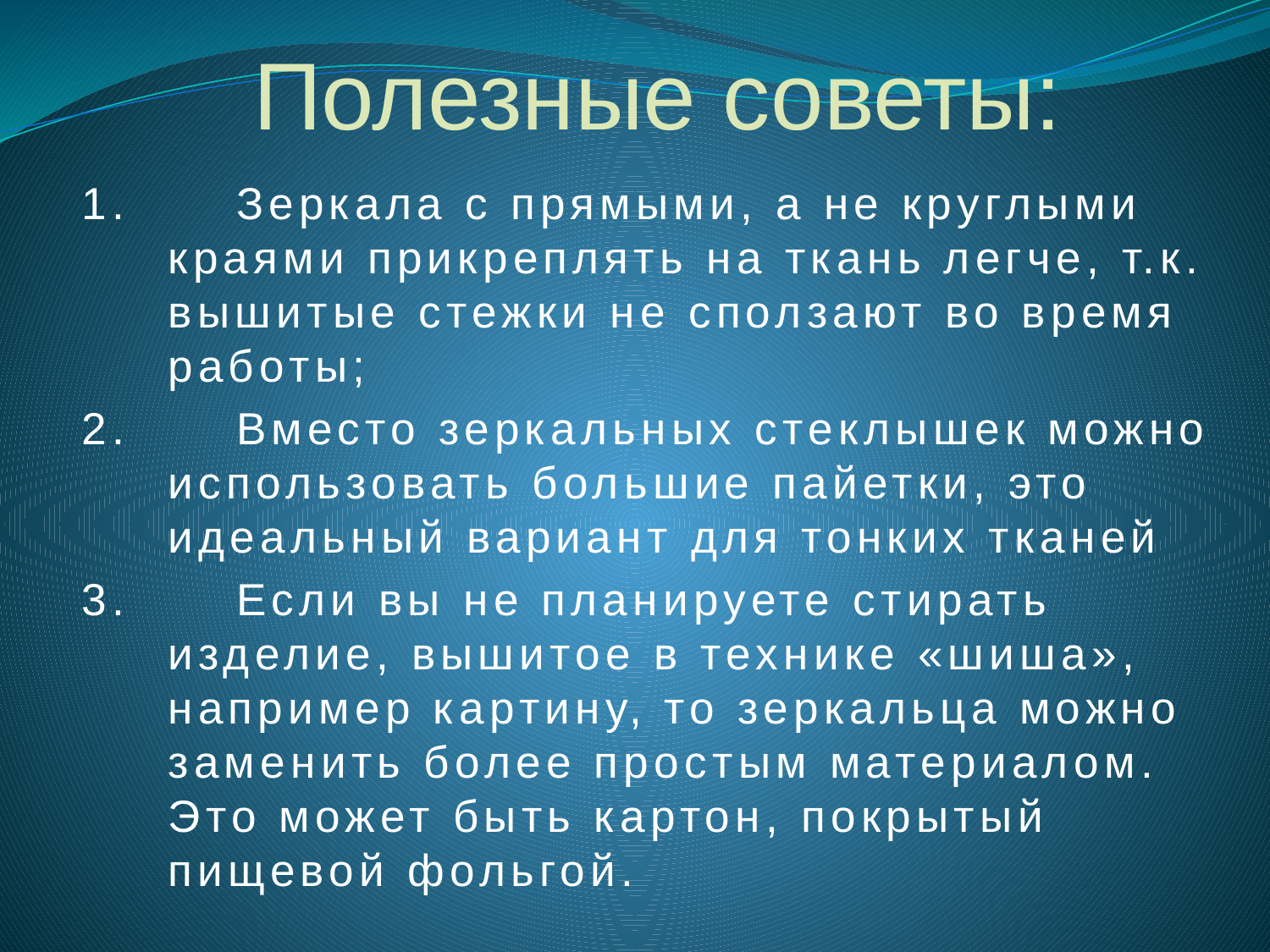

# Полезные советы:
1.      Зеркала с прямыми, а не круглыми краями прикреплять на ткань легче, т.к. вышитые стежки не сползают во время работы;
2.      Вместо зеркальных стеклышек можно использовать большие пайетки, это идеальный вариант для тонких тканей
3.      Если вы не планируете стирать изделие, вышитое в технике «шиша», например картину, то зеркальца можно заменить более простым материалом. Это может быть картон, покрытый пищевой фольгой.